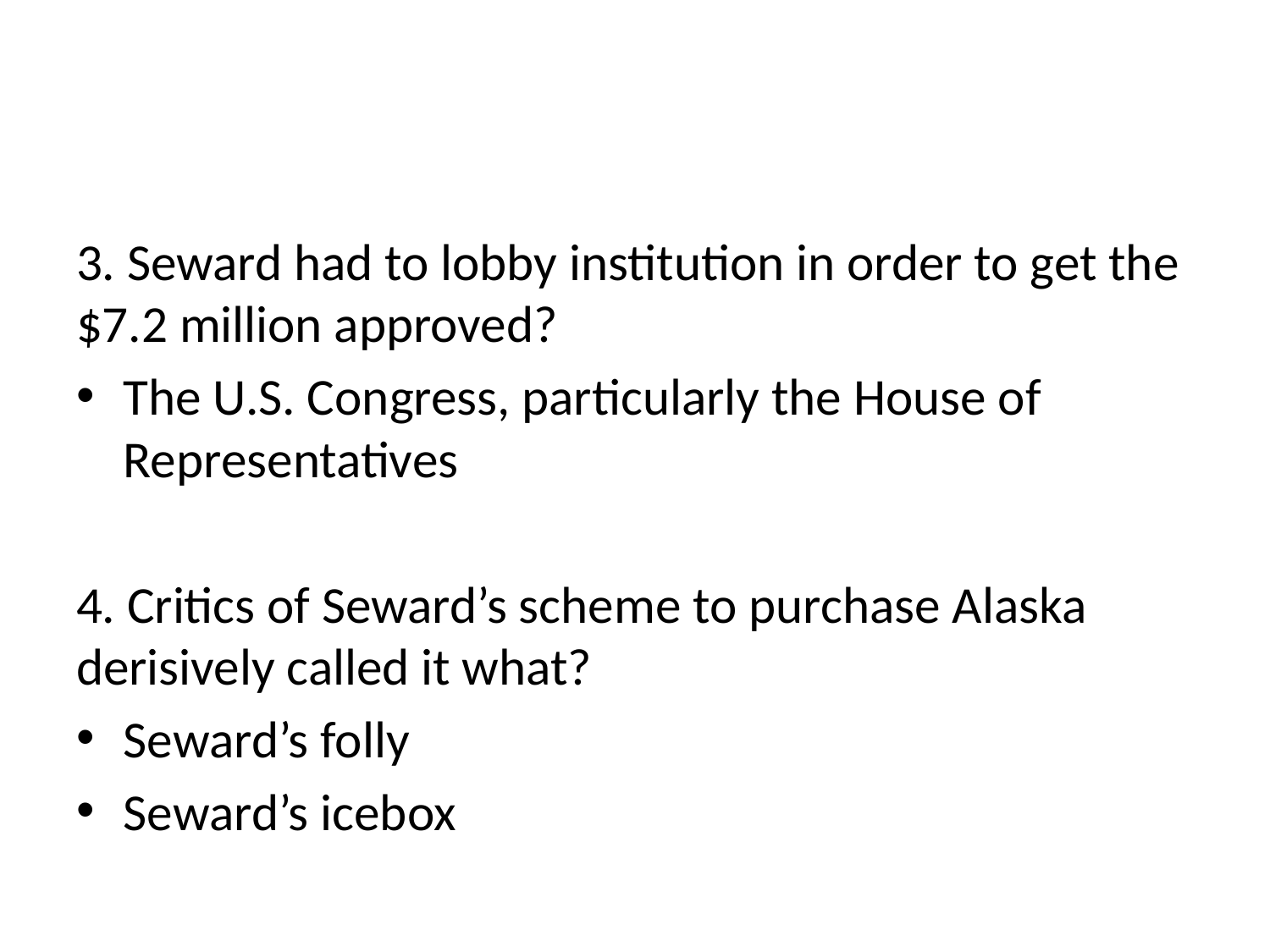

#
3. Seward had to lobby institution in order to get the $7.2 million approved?
The U.S. Congress, particularly the House of Representatives

4. Critics of Seward’s scheme to purchase Alaska derisively called it what?
Seward’s folly
Seward’s icebox